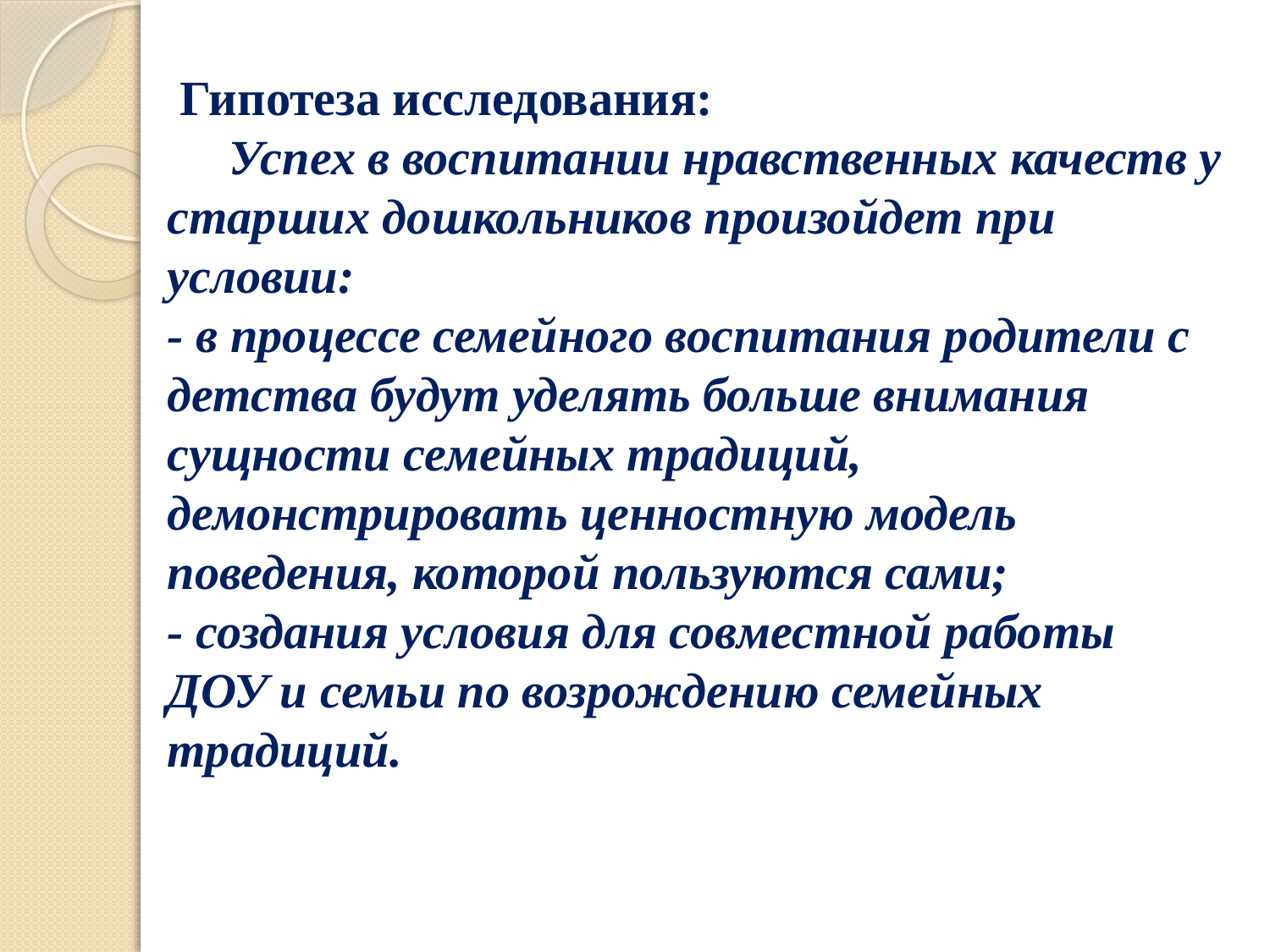

# Гипотеза исследования: Успех в воспитании нравственных качеств у старших дошкольников произойдет при условии: - в процессе семейного воспитания родители с детства будут уделять больше внимания сущности семейных традиций, демонстрировать ценностную модель поведения, которой пользуются сами; - создания условия для совместной работы ДОУ и семьи по возрождению семейных традиций.